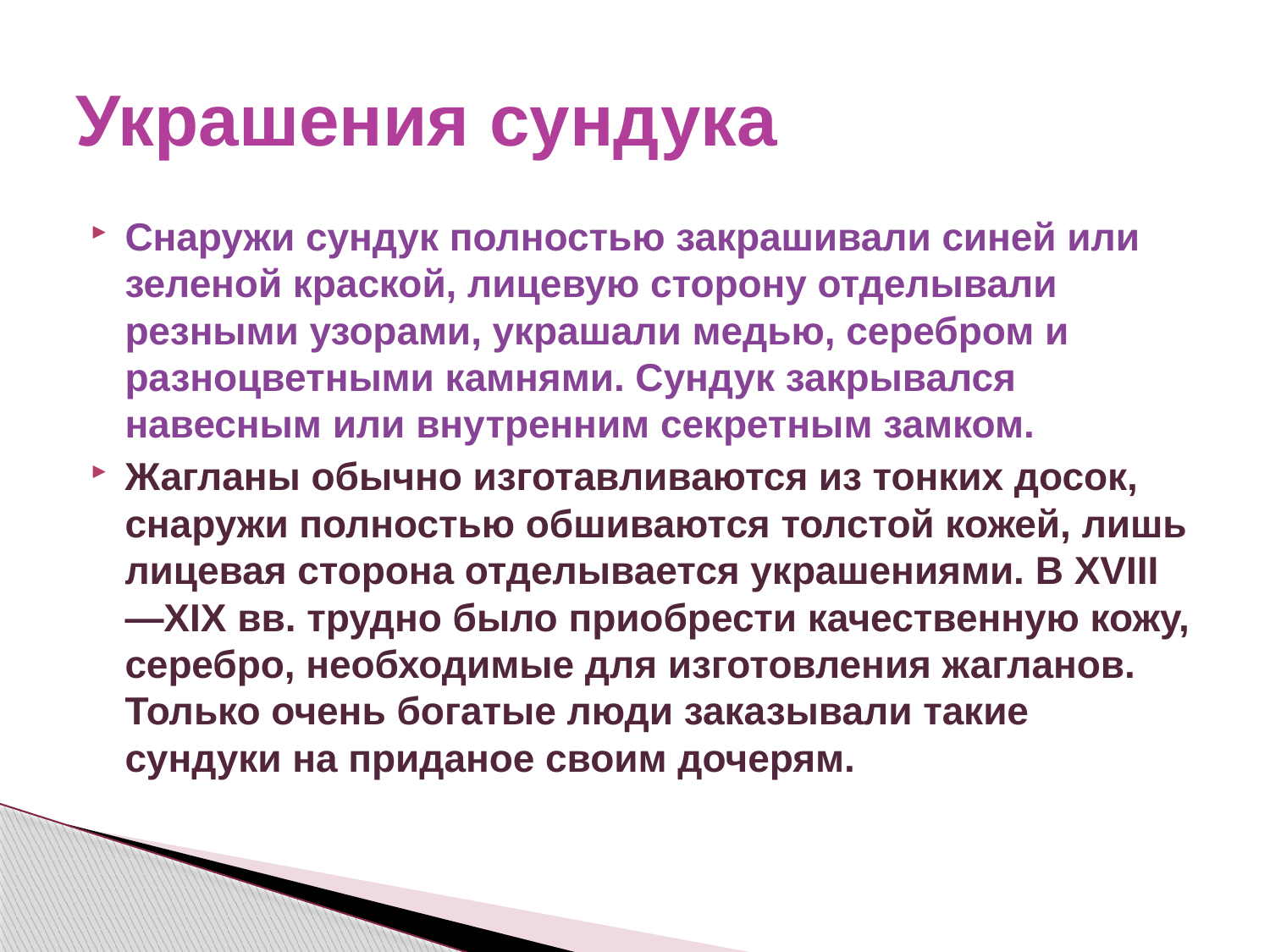

# Украшения сундука
Снаружи сундук полностью закрашивали синей или зеленой краской, лицевую сторону отделывали резными узорами, украшали медью, серебром и разноцветными камнями. Сундук закрывался навесным или внутренним секретным замком.
Жагланы обычно изготавливаются из тонких досок, снаружи пол­ностью обшиваются толстой кожей, лишь лицевая сторона отделывается украшениями. В XVIII—XIX вв. трудно было приобрести качественную кожу, серебро, необходимые для изготовления жагланов. Только очень богатые люди заказывали такие сундуки на приданое своим дочерям.